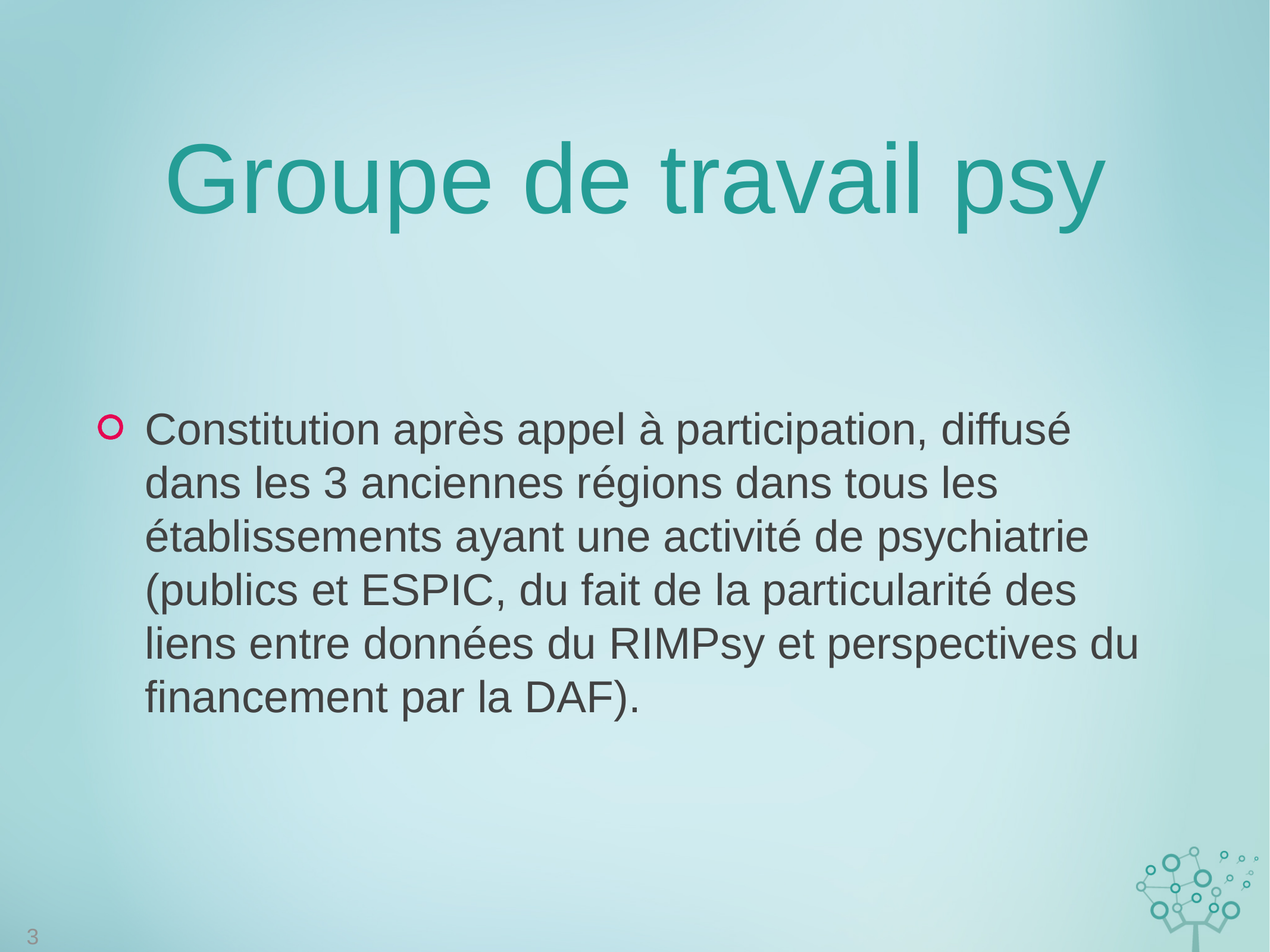

# Groupe de travail psy
Constitution après appel à participation, diffusé dans les 3 anciennes régions dans tous les établissements ayant une activité de psychiatrie (publics et ESPIC, du fait de la particularité des liens entre données du RIMPsy et perspectives du financement par la DAF).
3